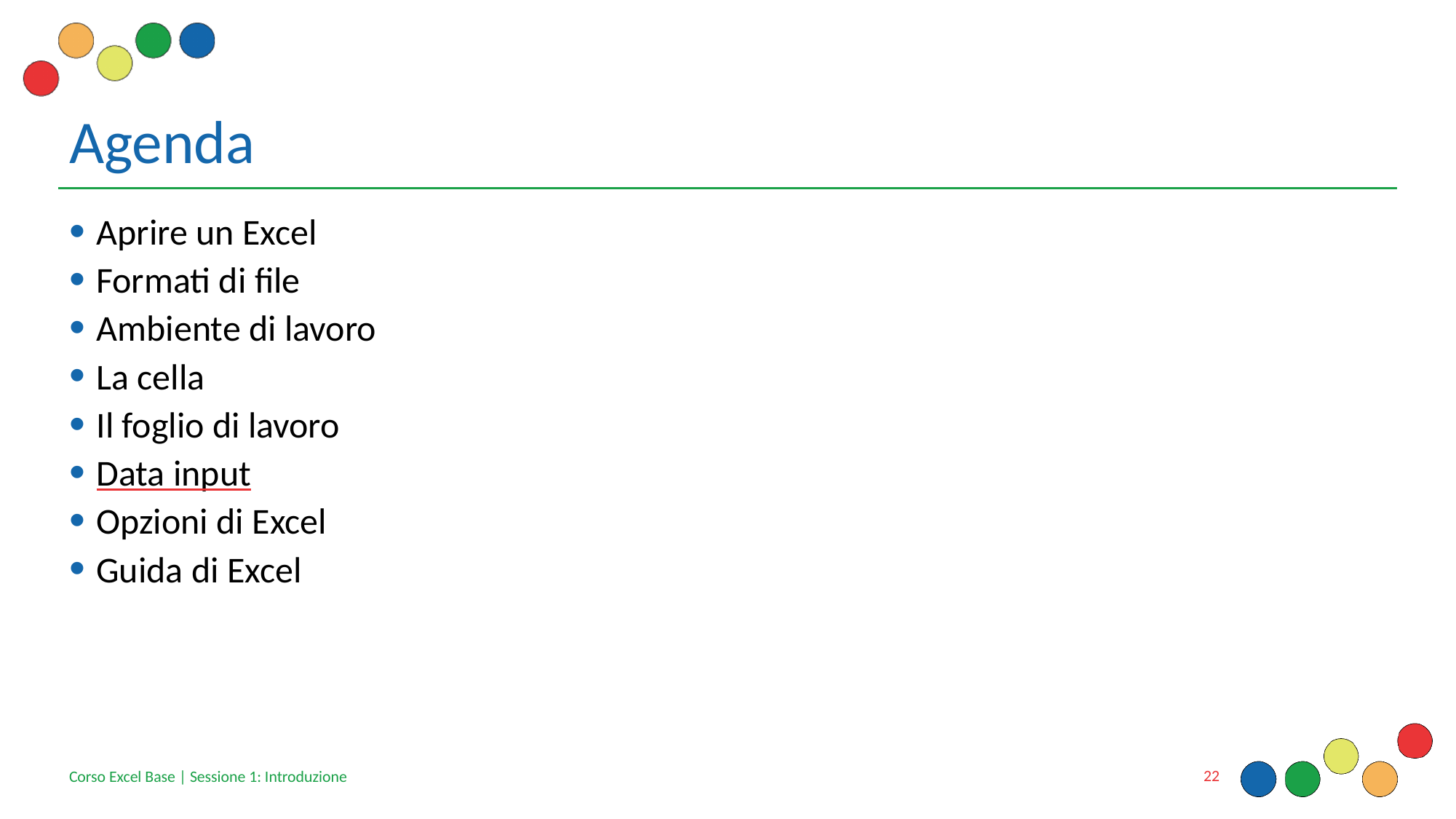

# Agenda
Aprire un Excel
Formati di file
Ambiente di lavoro
La cella
Il foglio di lavoro
Data input
Opzioni di Excel
Guida di Excel
22
Corso Excel Base | Sessione 1: Introduzione